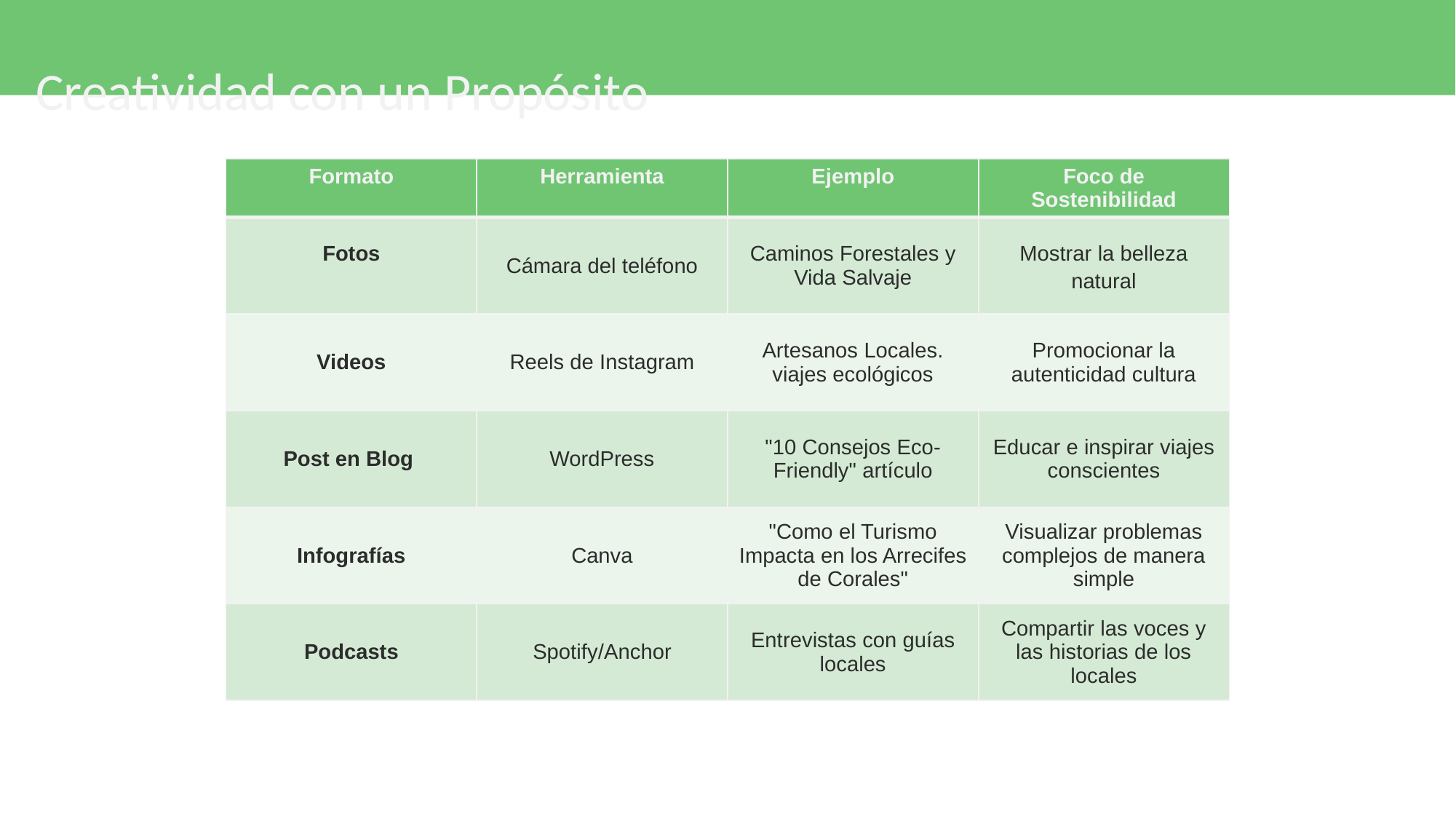

# Creatividad con un Propósito

| Formato | Herramienta | Ejemplo | Foco de Sostenibilidad |
| --- | --- | --- | --- |
| Fotos | Cámara del teléfono | Caminos Forestales y Vida Salvaje | Mostrar la belleza natural |
| Videos | Reels de Instagram | Artesanos Locales. viajes ecológicos | Promocionar la autenticidad cultura |
| Post en Blog | WordPress | "10 Consejos Eco-Friendly" artículo | Educar e inspirar viajes conscientes |
| Infografías | Canva | "Como el Turismo Impacta en los Arrecifes de Corales" | Visualizar problemas complejos de manera simple |
| Podcasts | Spotify/Anchor | Entrevistas con guías locales | Compartir las voces y las historias de los locales |